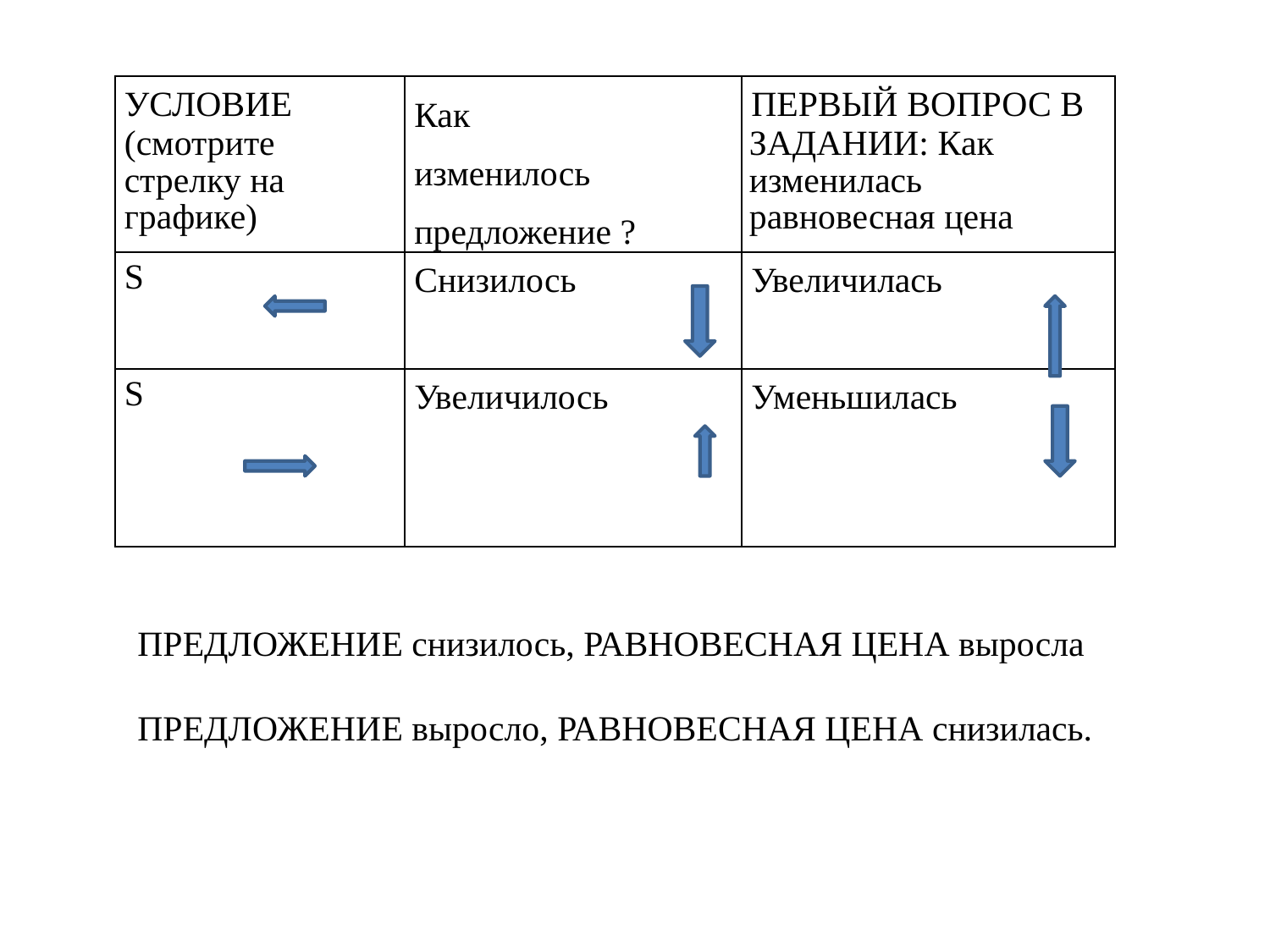

| УСЛОВИЕ (смотрите стрелку на графике) | Как изменилось предложение ? | ПЕРВЫЙ ВОПРОС В ЗАДАНИИ: Как изменилась равновесная цена |
| --- | --- | --- |
| S | Снизилось | Увеличилась |
| S | Увеличилось | Уменьшилась |

ПРЕДЛОЖЕНИЕ снизилось, РАВНОВЕСНАЯ ЦЕНА выросла

ПРЕДЛОЖЕНИЕ выросло, РАВНОВЕСНАЯ ЦЕНА снизилась.